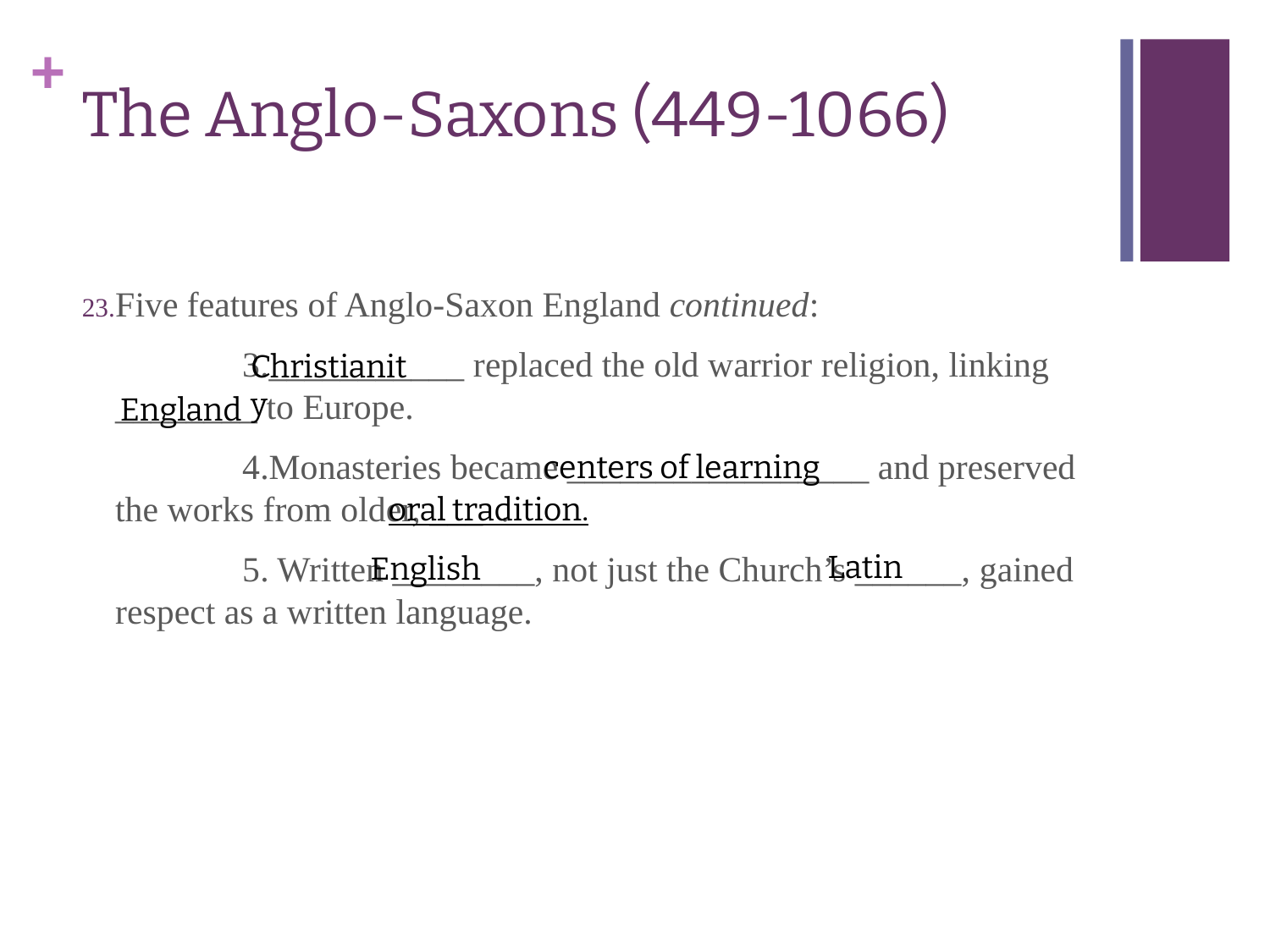

# The Anglo-Saxons (449-1066)
Five features of Anglo-Saxon England continued:
		3.___________ replaced the old warrior religion, linking ________ to Europe.
		4.Monasteries became _________________ and preserved the works from older, ___  .
		5. Written ________, not just the Church’s ______, gained respect as a written language.

Christianity
England
centers of learning
oral tradition.
Latin
English